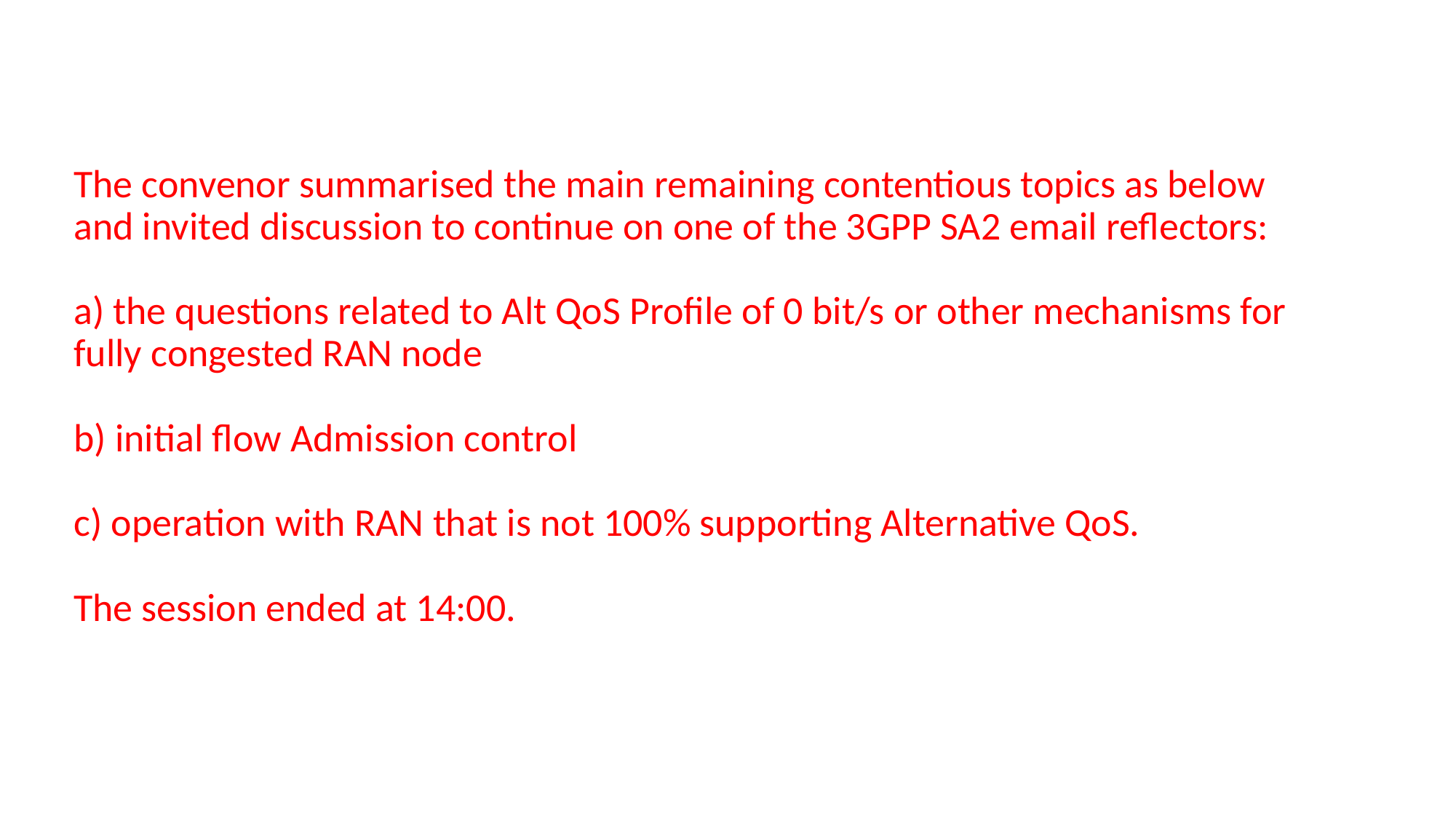

# The convenor summarised the main remaining contentious topics as below and invited discussion to continue on one of the 3GPP SA2 email reflectors: a) the questions related to Alt QoS Profile of 0 bit/s or other mechanisms for fully congested RAN node b) initial flow Admission control c) operation with RAN that is not 100% supporting Alternative QoS. The session ended at 14:00.